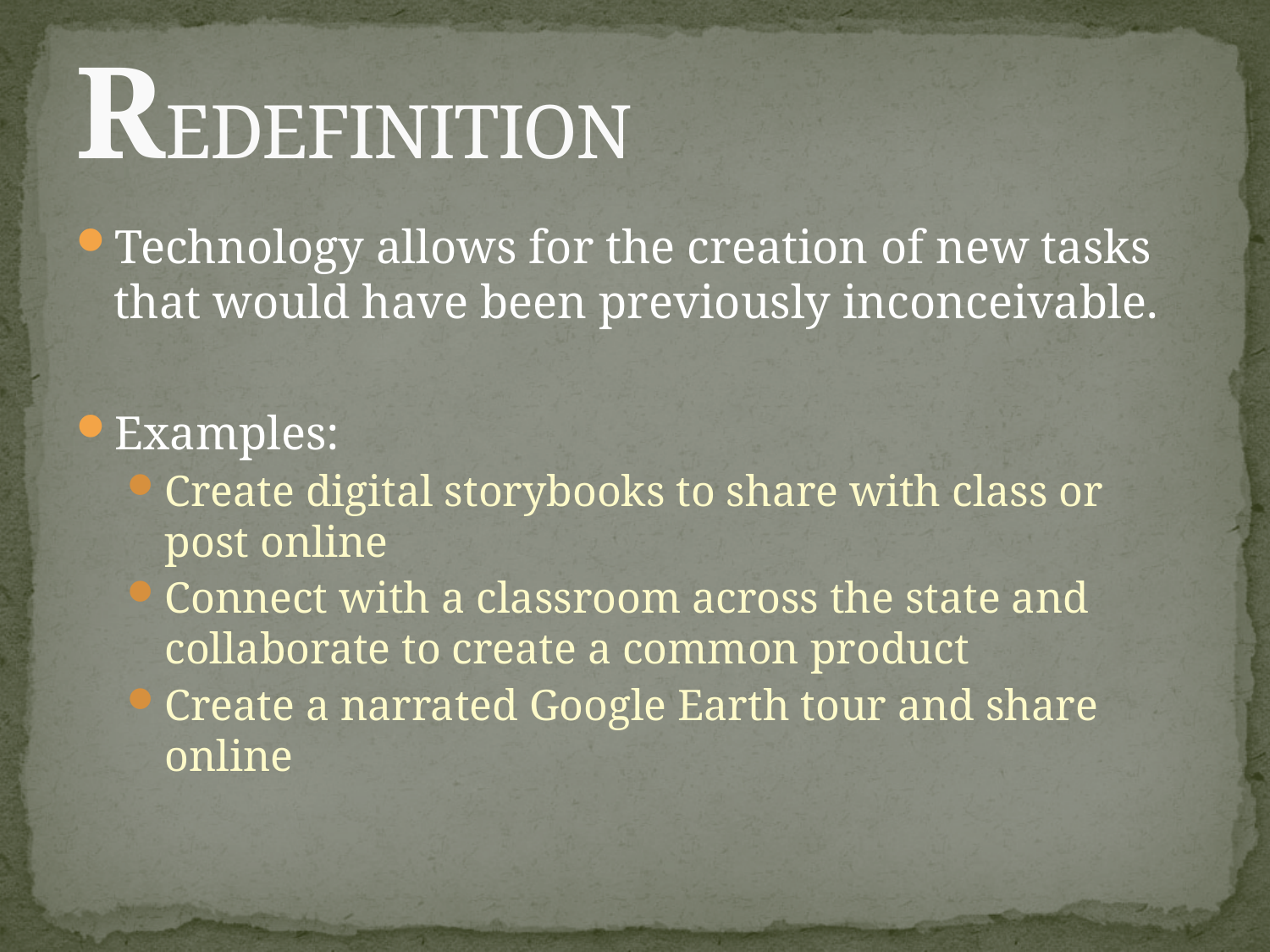

# REDEFINITION
Technology allows for the creation of new tasks that would have been previously inconceivable.

Examples:
Create digital storybooks to share with class or post online
Connect with a classroom across the state and collaborate to create a common product
Create a narrated Google Earth tour and share online